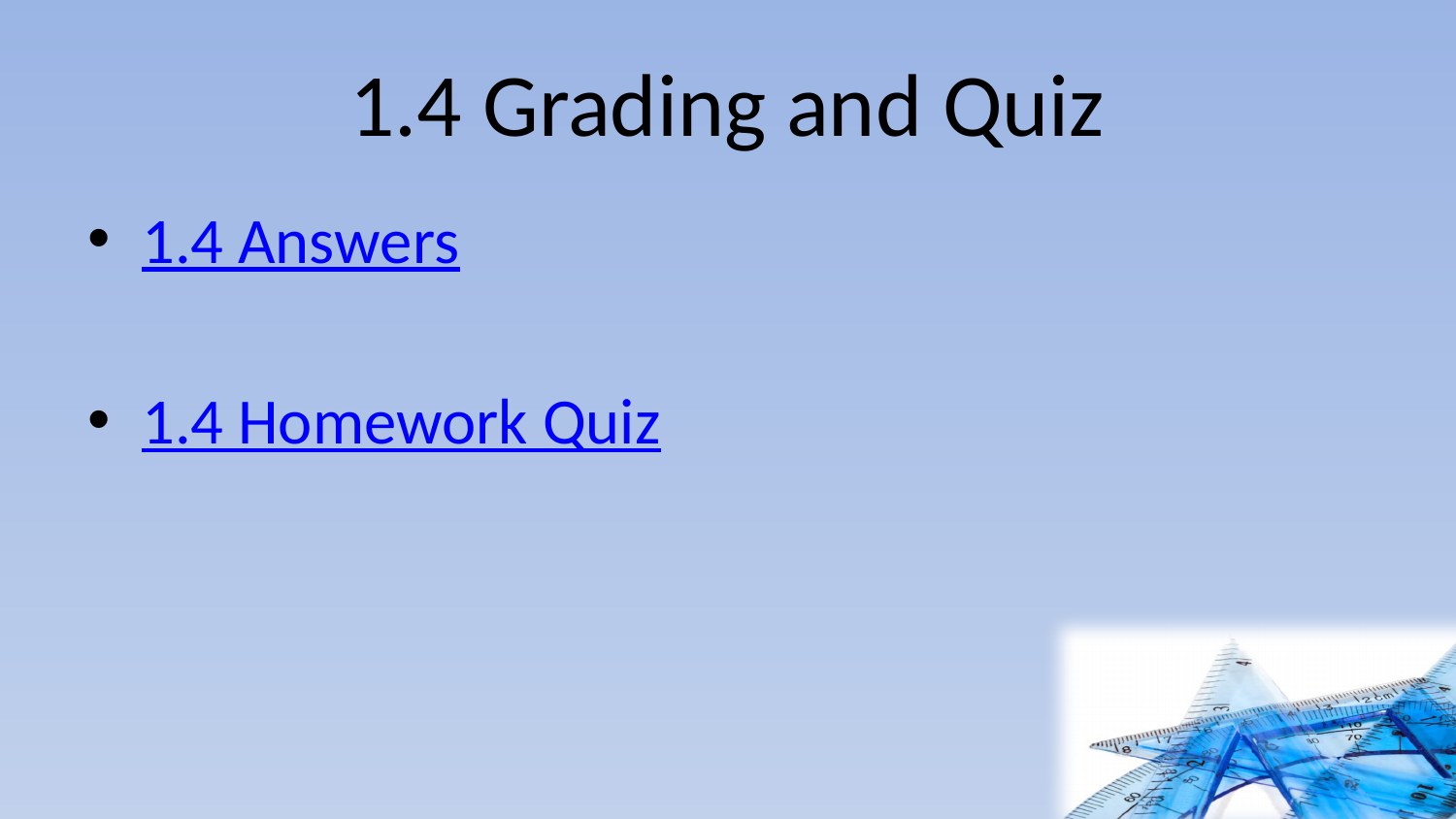

# 1.4 Grading and Quiz
1.4 Answers

1.4 Homework Quiz